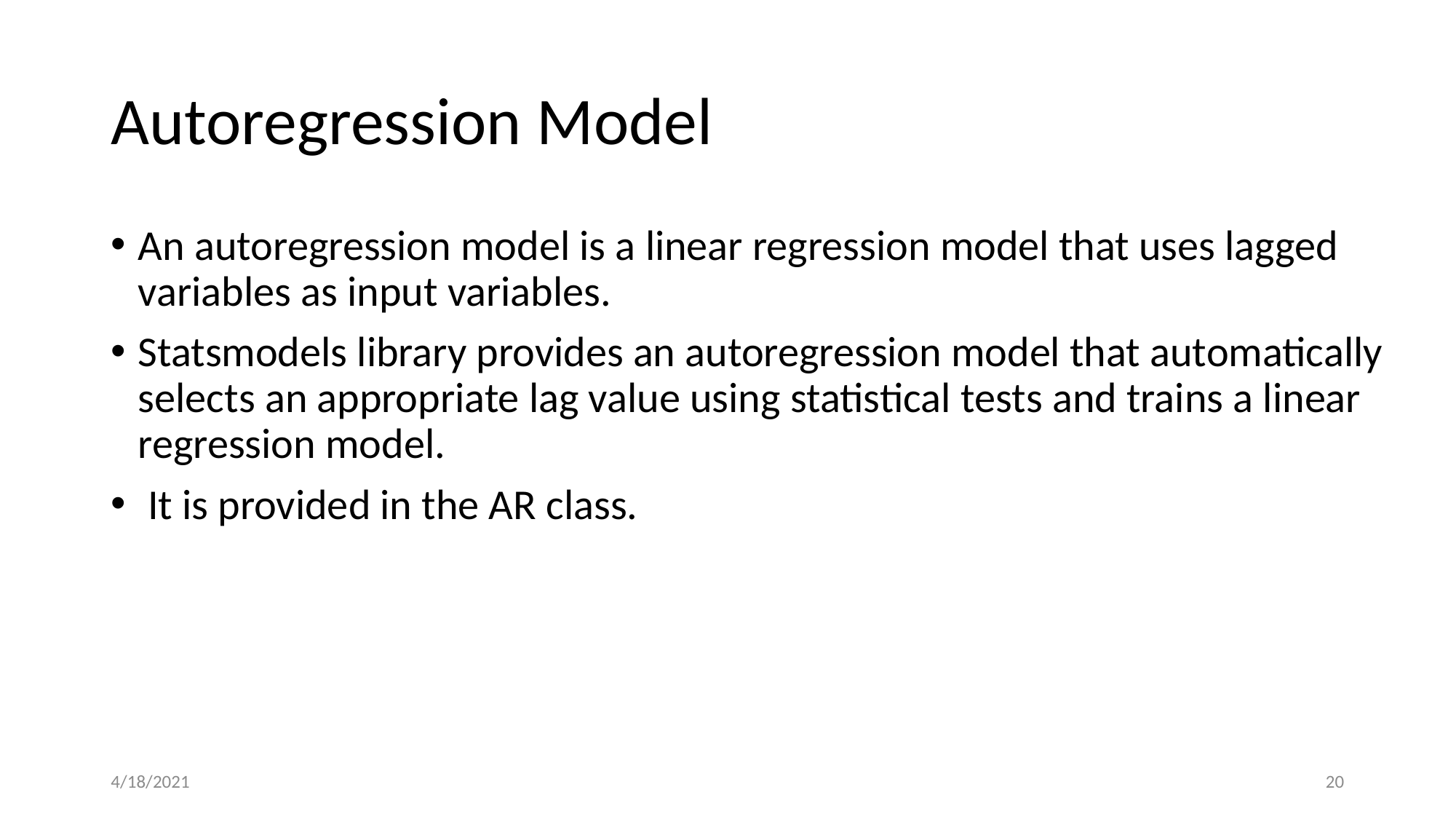

# Autoregression Model
An autoregression model is a linear regression model that uses lagged variables as input variables.
Statsmodels library provides an autoregression model that automatically selects an appropriate lag value using statistical tests and trains a linear regression model.
 It is provided in the AR class.
4/18/2021
20